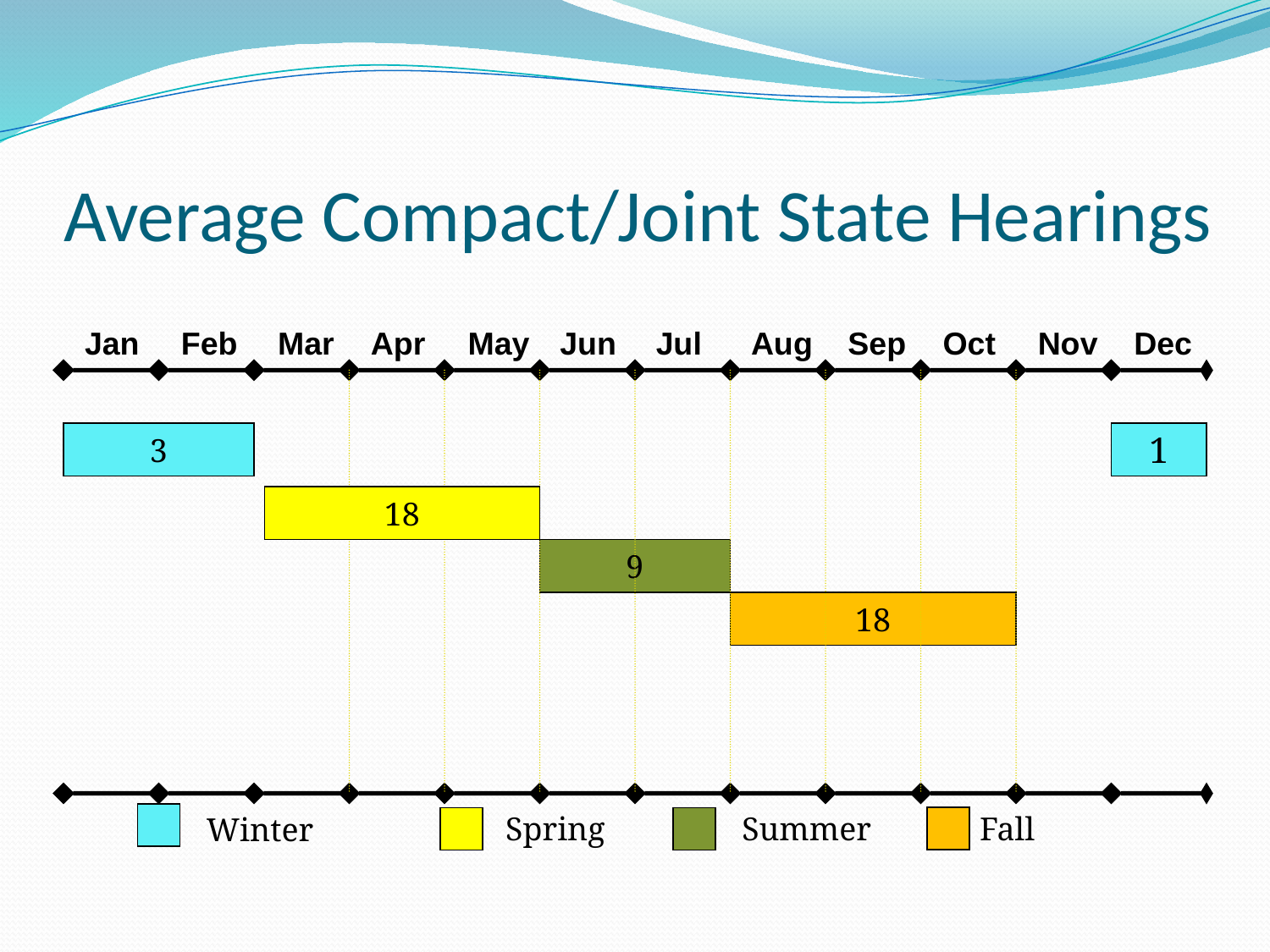

# Average Compact/Joint State Hearings
Jan
Feb
Mar
Apr
May
Jun
Jul
Aug
Sep
Oct
Nov
Dec

3
1
18
9
18

Spring
Summer
Fall

Winter